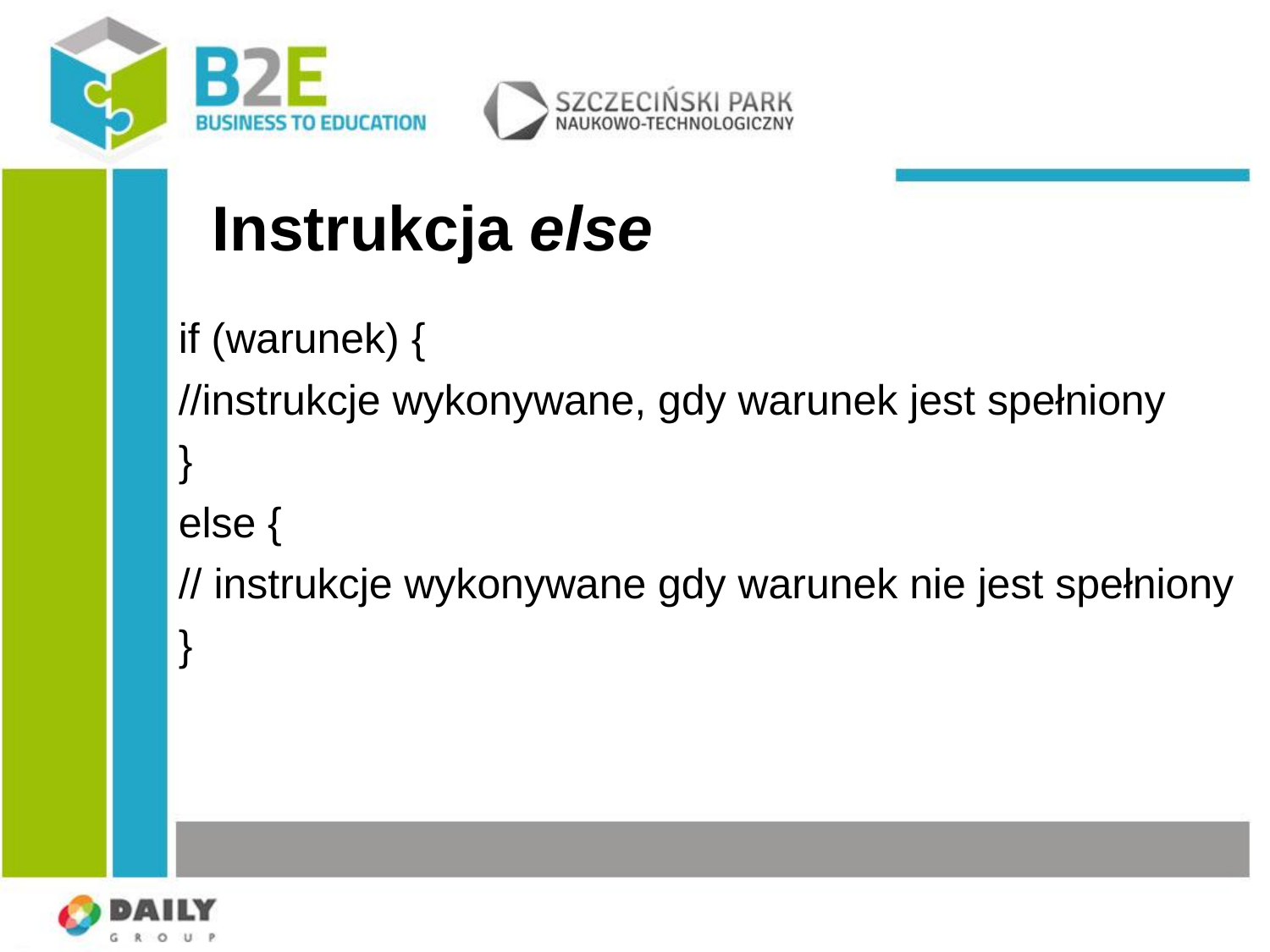

# Instrukcja else
if (warunek) {
//instrukcje wykonywane, gdy warunek jest spełniony
}
else {
// instrukcje wykonywane gdy warunek nie jest spełniony
}